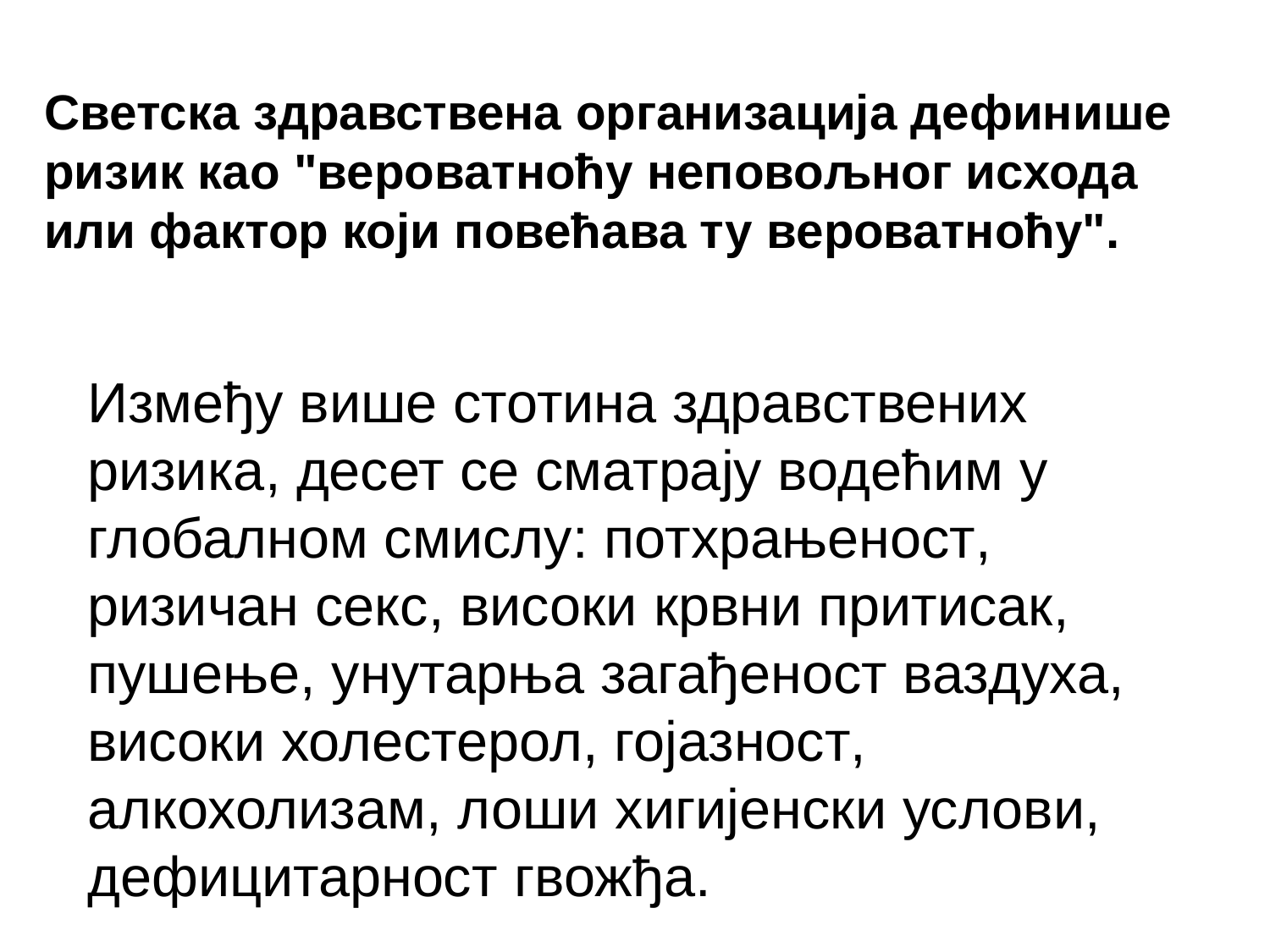

Светска здравствена организација дефинише ризик као "вероватноћу неповољног исхода или фактор који повећава ту вероватноћу".
Између више стотина здравствених ризика, десет се сматрају водећим у глобалном смислу: потхрањеност, ризичан секс, високи крвни притисак, пушење, унутарња загађеност ваздуха, високи холестерол, гојазност, алкохолизам, лоши хигијенски услови, дефицитарност гвожђа.